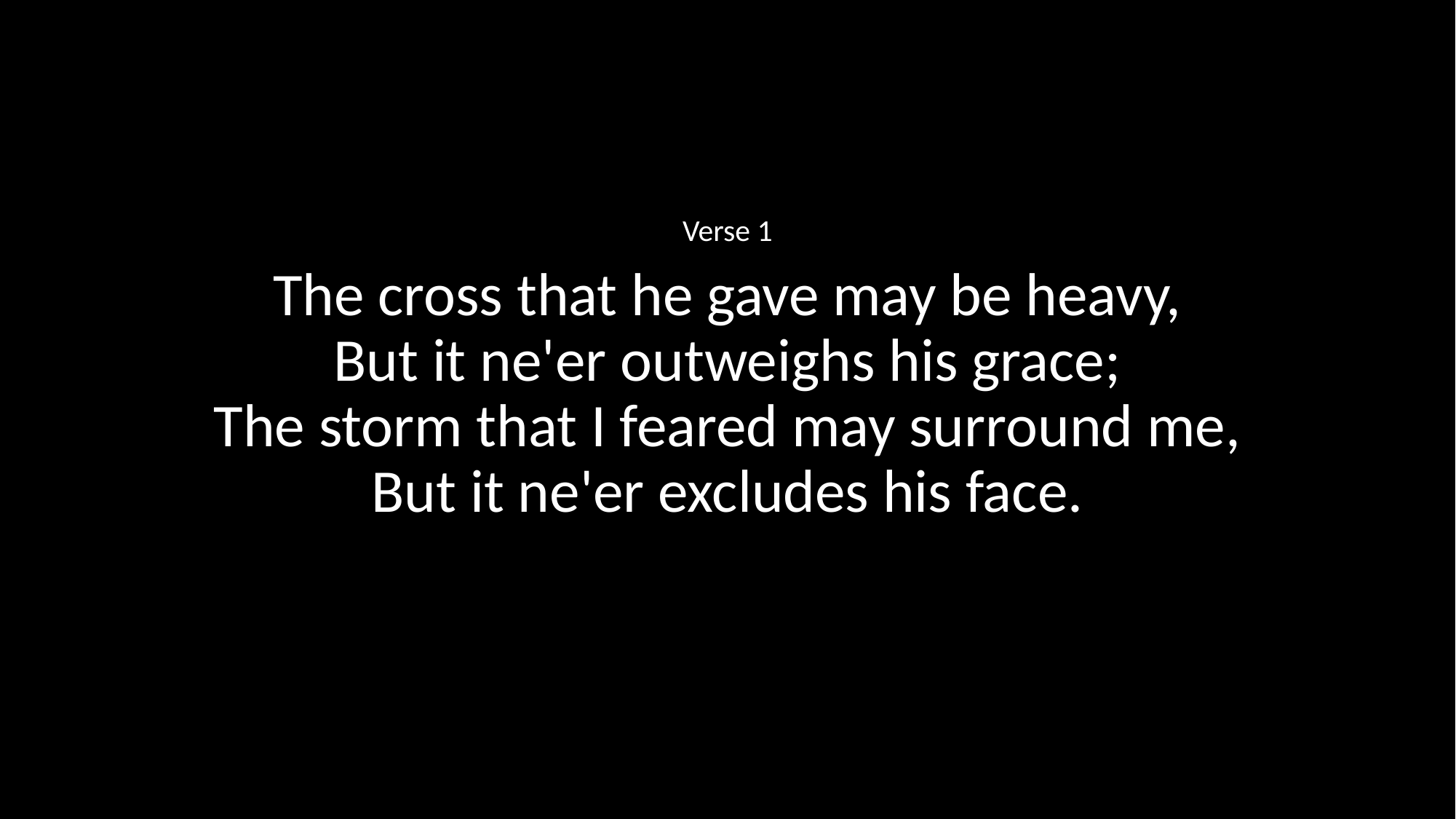

Verse 1
The cross that he gave may be heavy,
But it ne'er outweighs his grace;
The storm that I feared may surround me,
But it ne'er excludes his face.